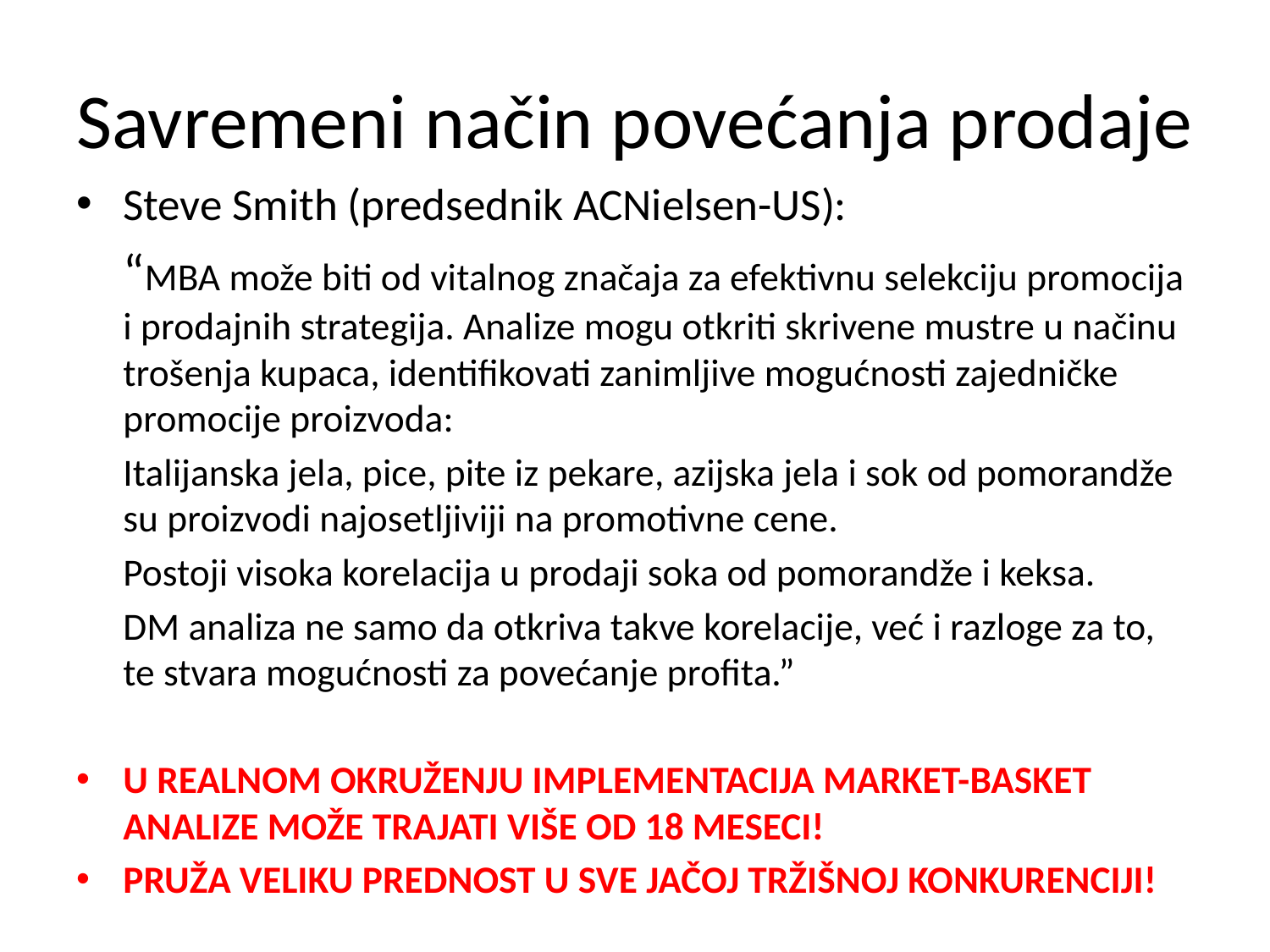

# Savremeni način povećanja prodaje
Steve Smith (predsednik ACNielsen-US):
	“MBA može biti od vitalnog značaja za efektivnu selekciju promocija i prodajnih strategija. Analize mogu otkriti skrivene mustre u načinu trošenja kupaca, identifikovati zanimljive mogućnosti zajedničke promocije proizvoda:
	Italijanska jela, pice, pite iz pekare, azijska jela i sok od pomorandže su proizvodi najosetljiviji na promotivne cene.
	Postoji visoka korelacija u prodaji soka od pomorandže i keksa.
	DM analiza ne samo da otkriva takve korelacije, već i razloge za to, te stvara mogućnosti za povećanje profita.”

U REALNOM OKRUŽENJU IMPLEMENTACIJA MARKET-BASKET ANALIZE MOŽE TRAJATI VIŠE OD 18 MESECI!
PRUŽA VELIKU PREDNOST U SVE JAČOJ TRŽIŠNOJ KONKURENCIJI!